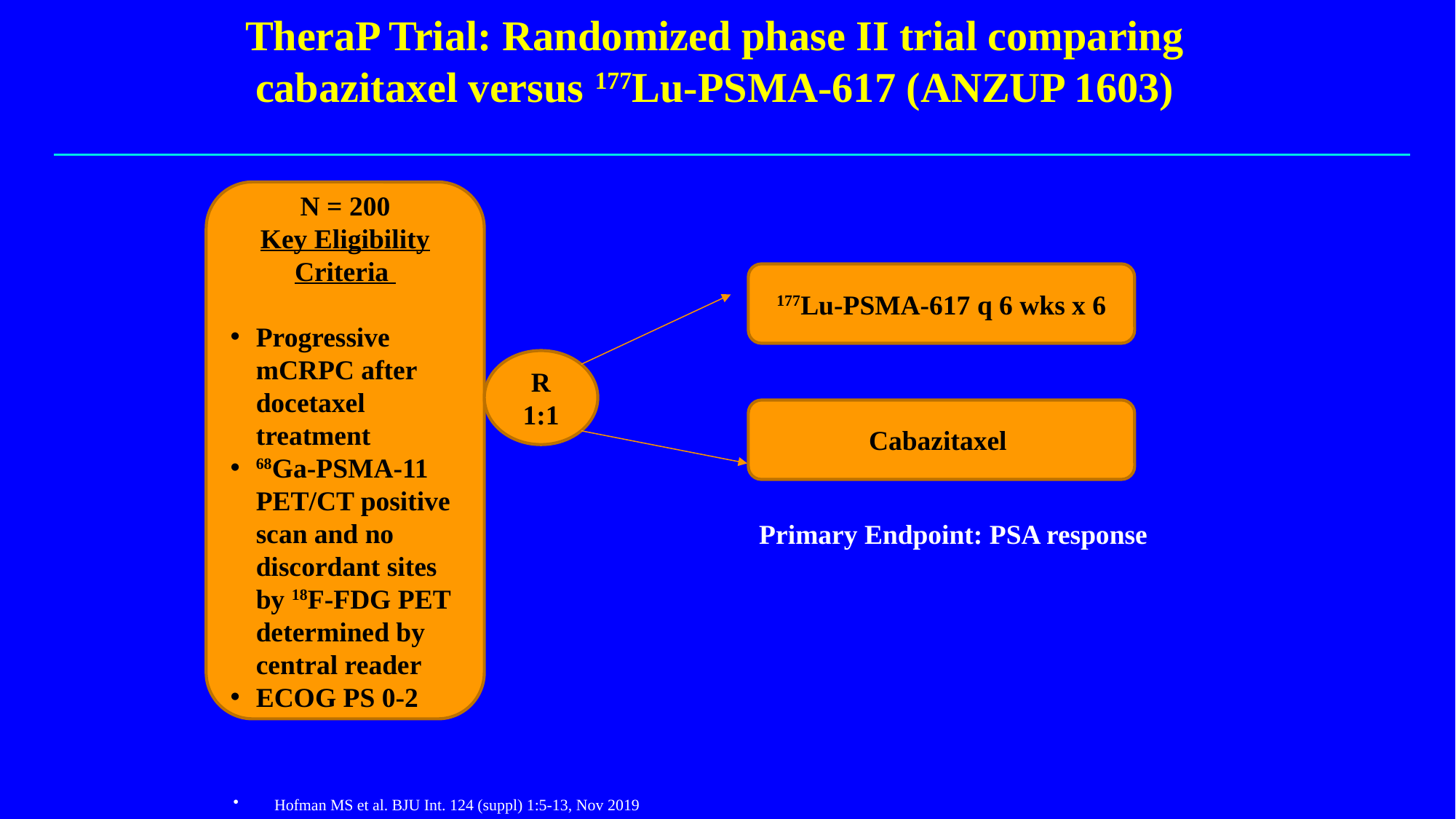

# TheraP Trial: Randomized phase II trial comparing cabazitaxel versus 177Lu-PSMA-617 (ANZUP 1603)
N = 200
Key Eligibility Criteria

Progressive mCRPC after docetaxel treatment
68Ga-PSMA-11 PET/CT positive scan and no discordant sites by 18F-FDG PET determined by central reader
ECOG PS 0-2
177Lu-PSMA-617 q 6 wks x 6
R 1:1
Cabazitaxel
Primary Endpoint: PSA response
Hofman MS et al. BJU Int. 124 (suppl) 1:5-13, Nov 2019